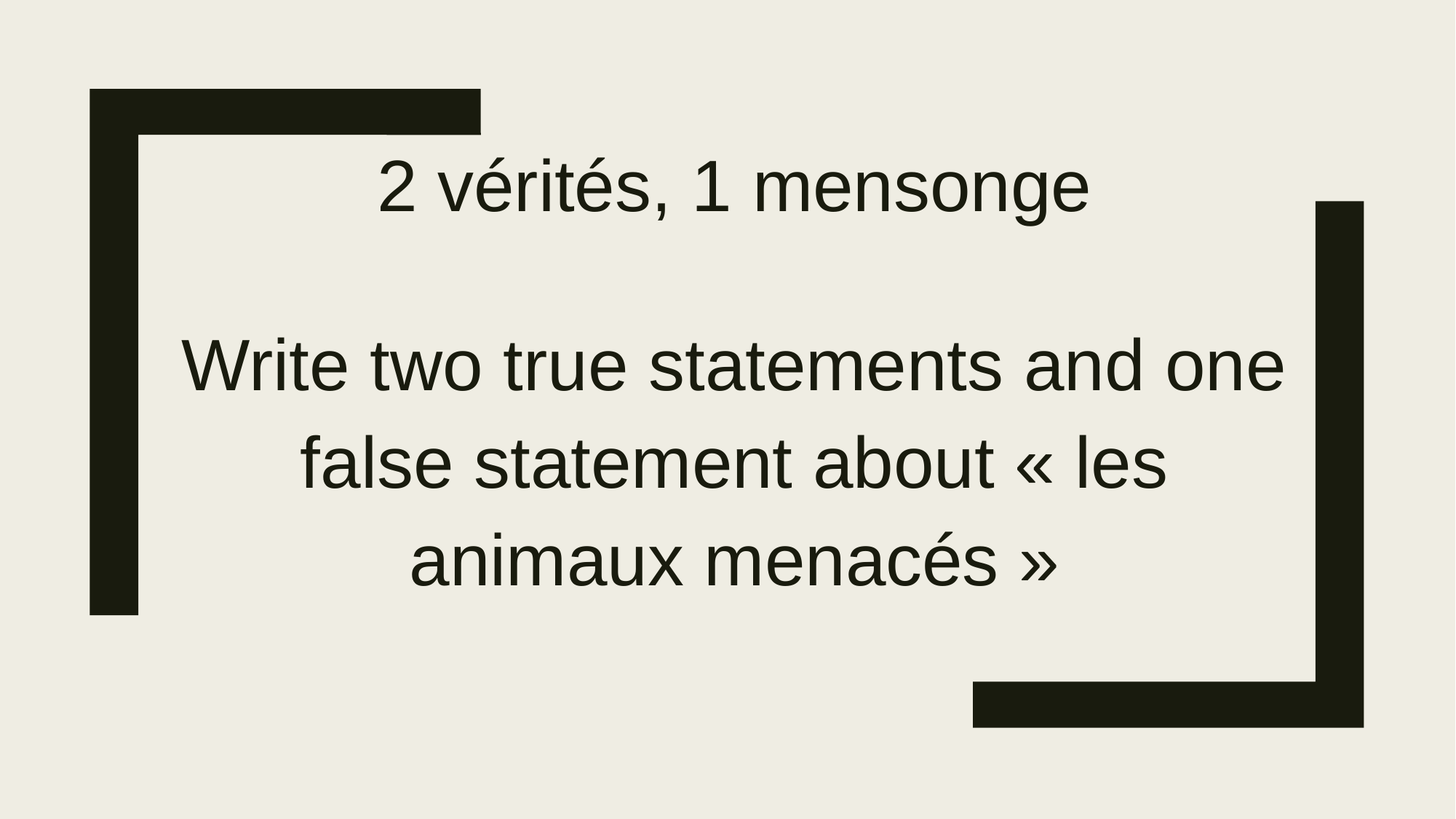

2 vérités, 1 mensonge

Write two true statements and one false statement about « les animaux menacés »